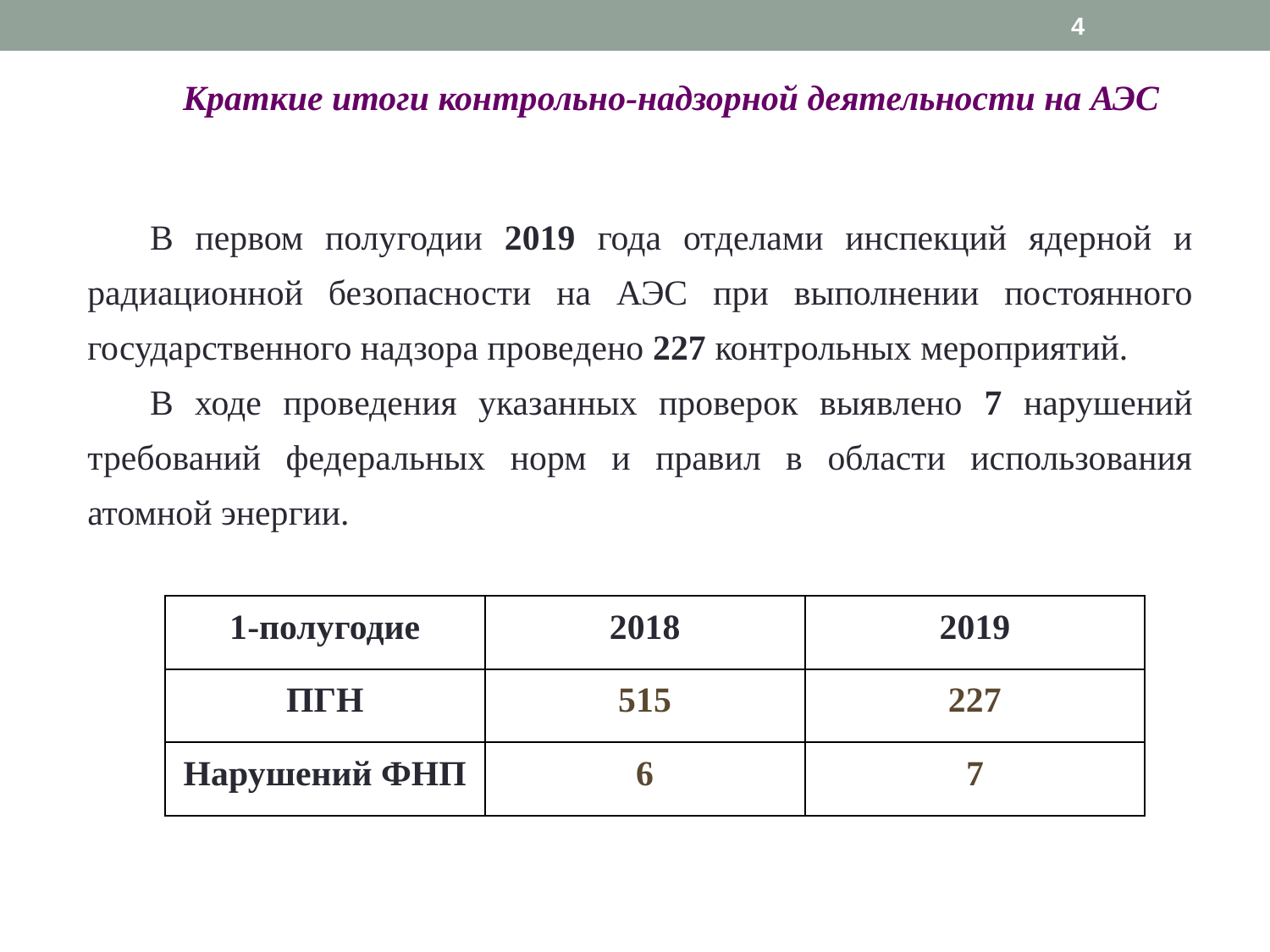

4
Краткие итоги контрольно-надзорной деятельности на АЭС
В первом полугодии 2019 года отделами инспекций ядерной и радиационной безопасности на АЭС при выполнении постоянного государственного надзора проведено 227 контрольных мероприятий.
В ходе проведения указанных проверок выявлено 7 нарушений требований федеральных норм и правил в области использования атомной энергии.
| 1-полугодие | 2018 | 2019 |
| --- | --- | --- |
| ПГН | 515 | 227 |
| Нарушений ФНП | 6 | 7 |